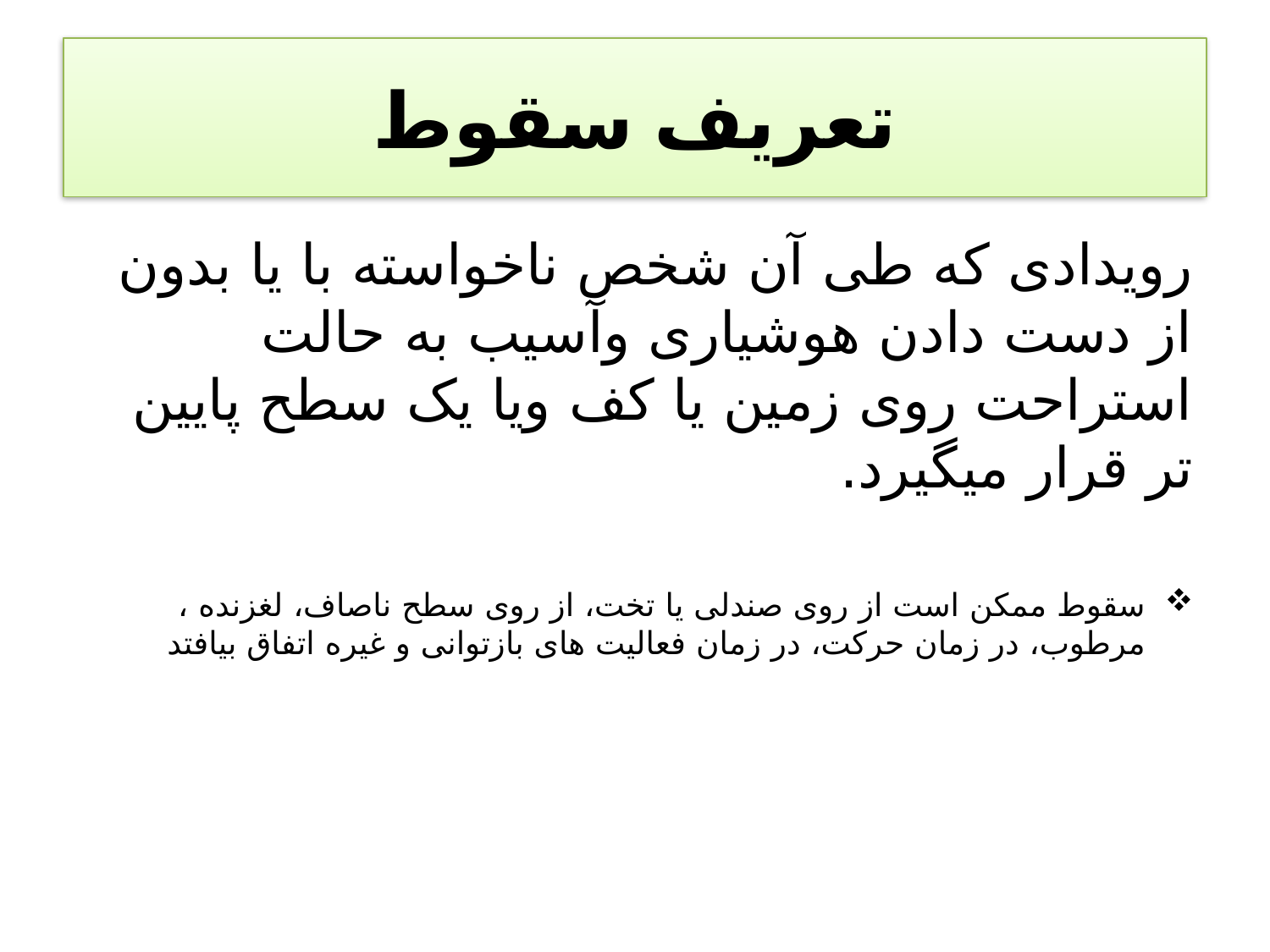

# تعریف سقوط
رویدادی که طی آن شخص ناخواسته با یا بدون از دست دادن هوشیاری وآسیب به حالت استراحت روی زمین یا کف ویا یک سطح پایین تر قرار میگیرد.

سقوط ممکن است از روی صندلی یا تخت، از روی سطح ناصاف، لغزنده ، مرطوب، در زمان حرکت، در زمان فعالیت های بازتوانی و غیره اتفاق بیافتد